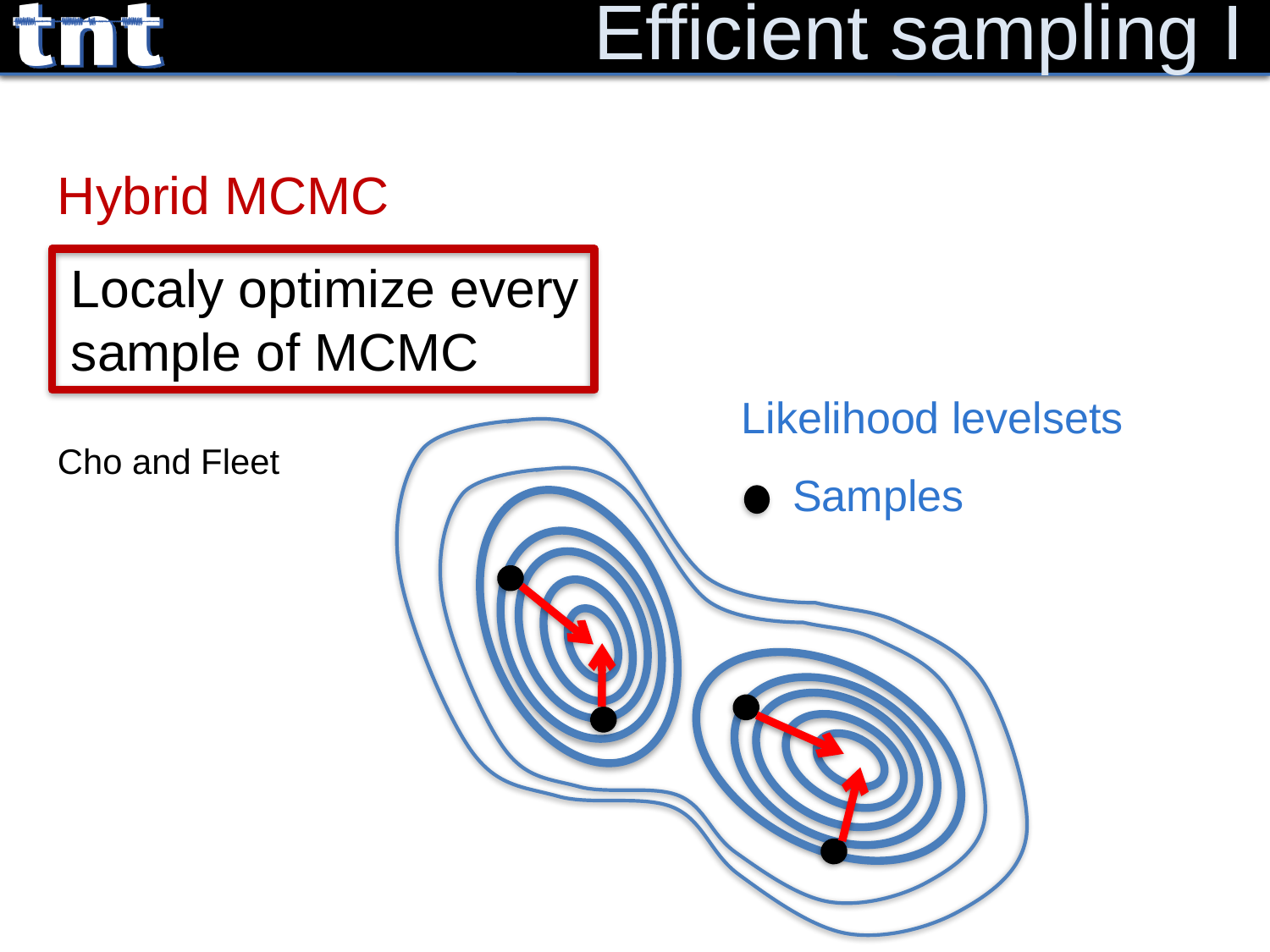

# Efficient sampling I
Hybrid MCMC

Localy optimize every sample of MCMC
Likelihood levelsets

Cho and Fleet
Samples